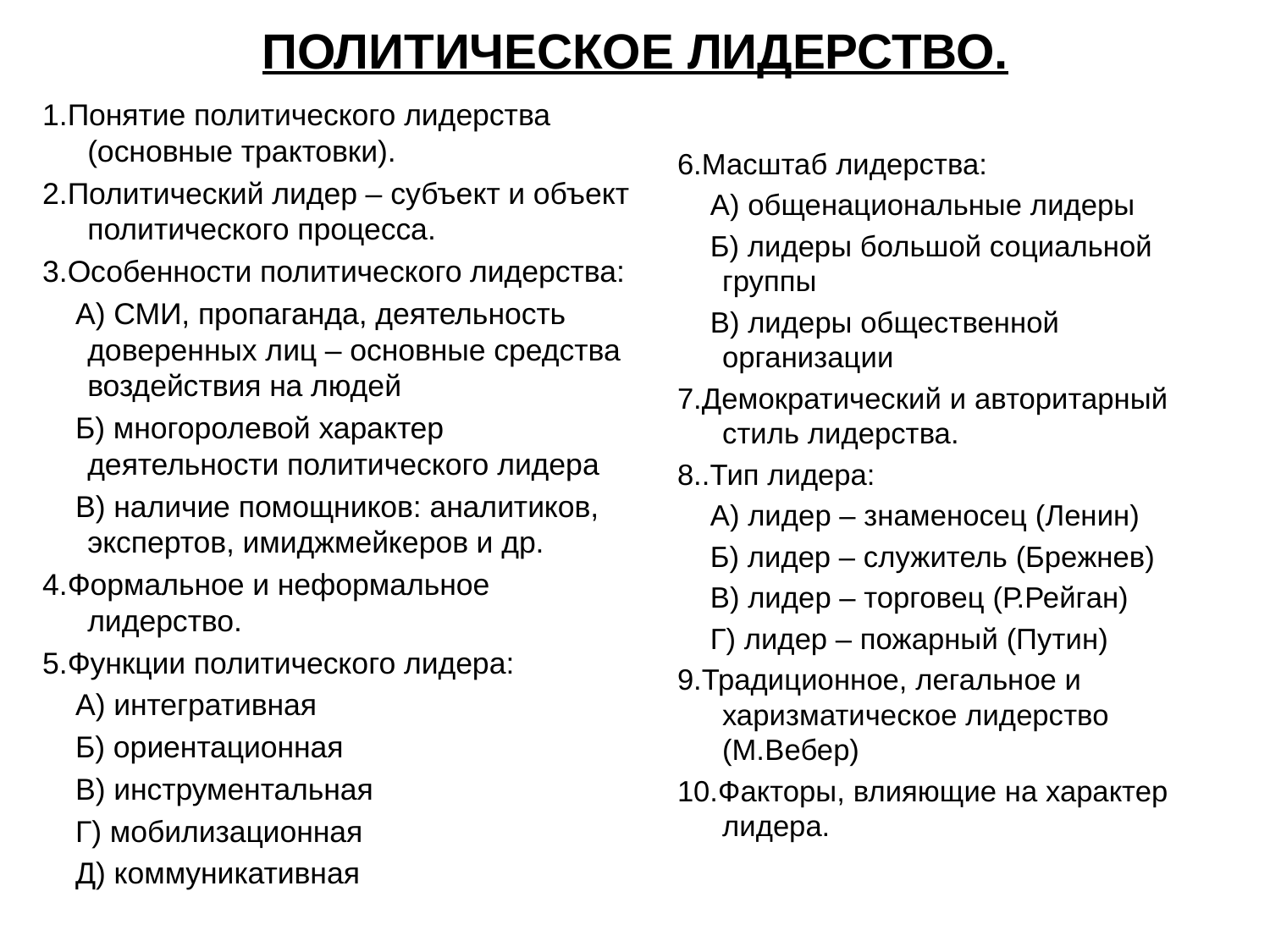

# ПОЛИТИЧЕСКОЕ ЛИДЕРСТВО.
1.Понятие политического лидерства (основные трактовки).
2.Политический лидер – субъект и объект политического процесса.
3.Особенности политического лидерства:
    А) СМИ, пропаганда, деятельность доверенных лиц – основные средства воздействия на людей
    Б) многоролевой характер деятельности политического лидера
    В) наличие помощников: аналитиков, экспертов, имиджмейкеров и др.
4.Формальное и неформальное лидерство.
5.Функции политического лидера:
    А) интегративная
    Б) ориентационная
    В) инструментальная
    Г) мобилизационная
    Д) коммуникативная

6.Масштаб лидерства:
    А) общенациональные лидеры
    Б) лидеры большой социальной группы
    В) лидеры общественной организации
7.Демократический и авторитарный стиль лидерства.
8..Тип лидера:
    А) лидер – знаменосец (Ленин)
    Б) лидер – служитель (Брежнев)
    В) лидер – торговец (Р.Рейган)
    Г) лидер – пожарный (Путин)
9.Традиционное, легальное и харизматическое лидерство (М.Вебер)
10.Факторы, влияющие на характер лидера.